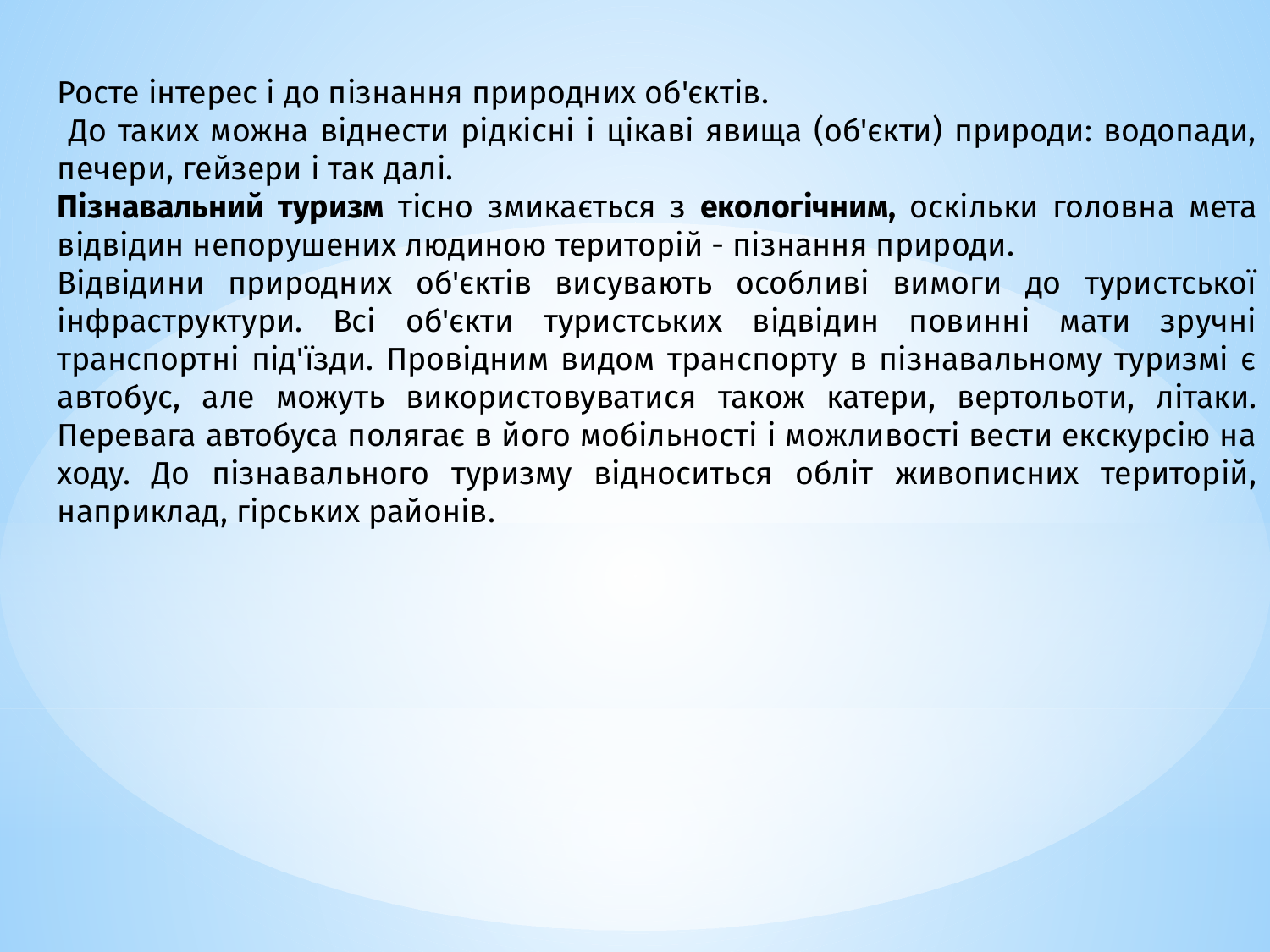

Росте інтерес і до пізнання природних об'єктів.
 До таких можна віднести рідкісні і цікаві явища (об'єкти) природи: водопади, печери, гейзери і так далі.
Пізнавальний туризм тісно змикається з екологічним, оскільки головна мета відвідин непорушених людиною територій - пізнання природи.
Відвідини природних об'єктів висувають особливі вимоги до туристської інфраструктури. Всі об'єкти туристських відвідин повинні мати зручні транспортні під'їзди. Провідним видом транспорту в пізнавальному туризмі є автобус, але можуть використовуватися також катери, вертольоти, літаки. Перевага автобуса полягає в його мобільності і можливості вести екскурсію на ходу. До пізнавального туризму відноситься обліт живописних територій, наприклад, гірських районів.